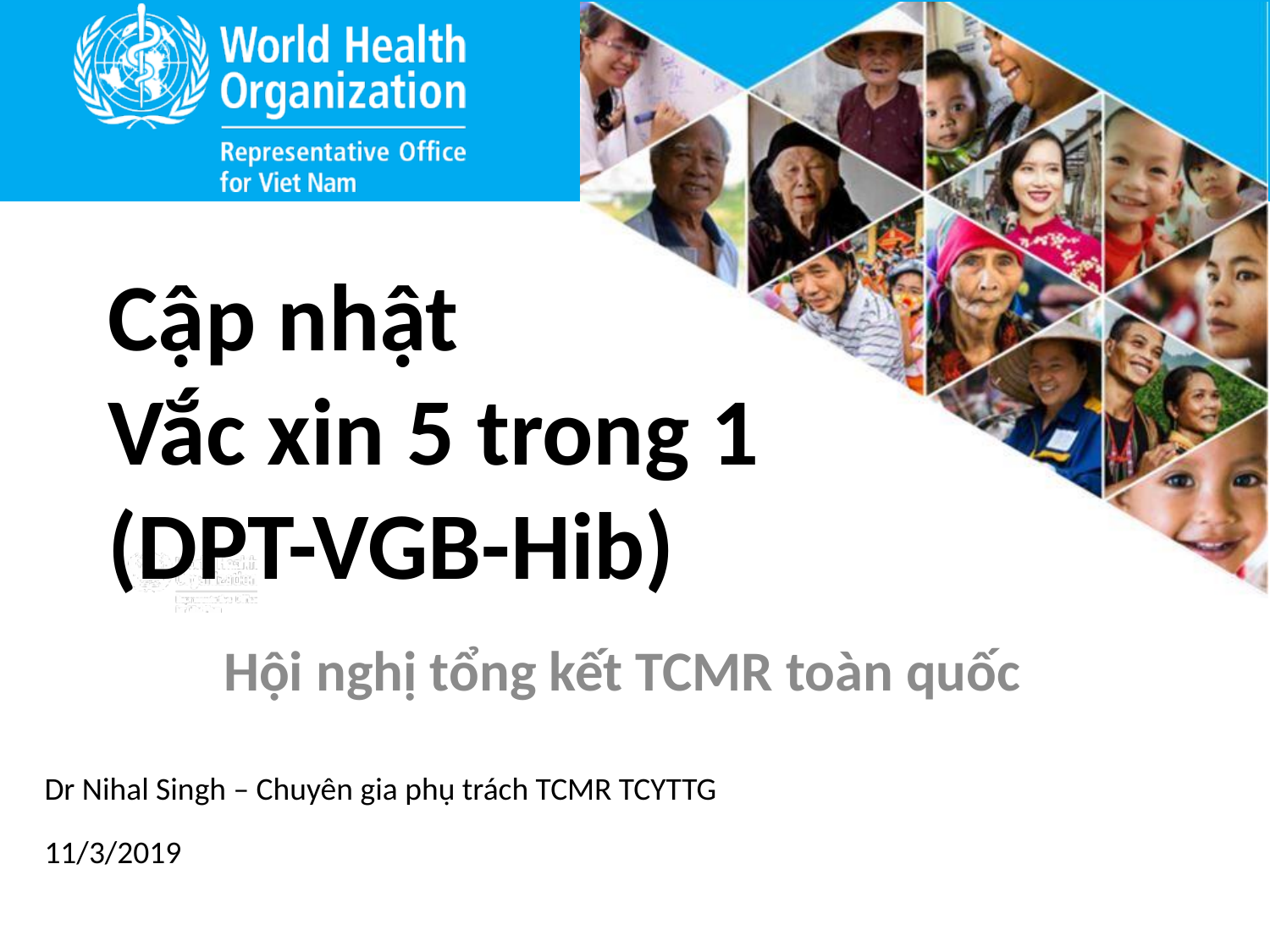

# Cập nhật Vắc xin 5 trong 1 (DPT-VGB-Hib)
Hội nghị tổng kết TCMR toàn quốc
Dr Nihal Singh – Chuyên gia phụ trách TCMR TCYTTG
11/3/2019
1